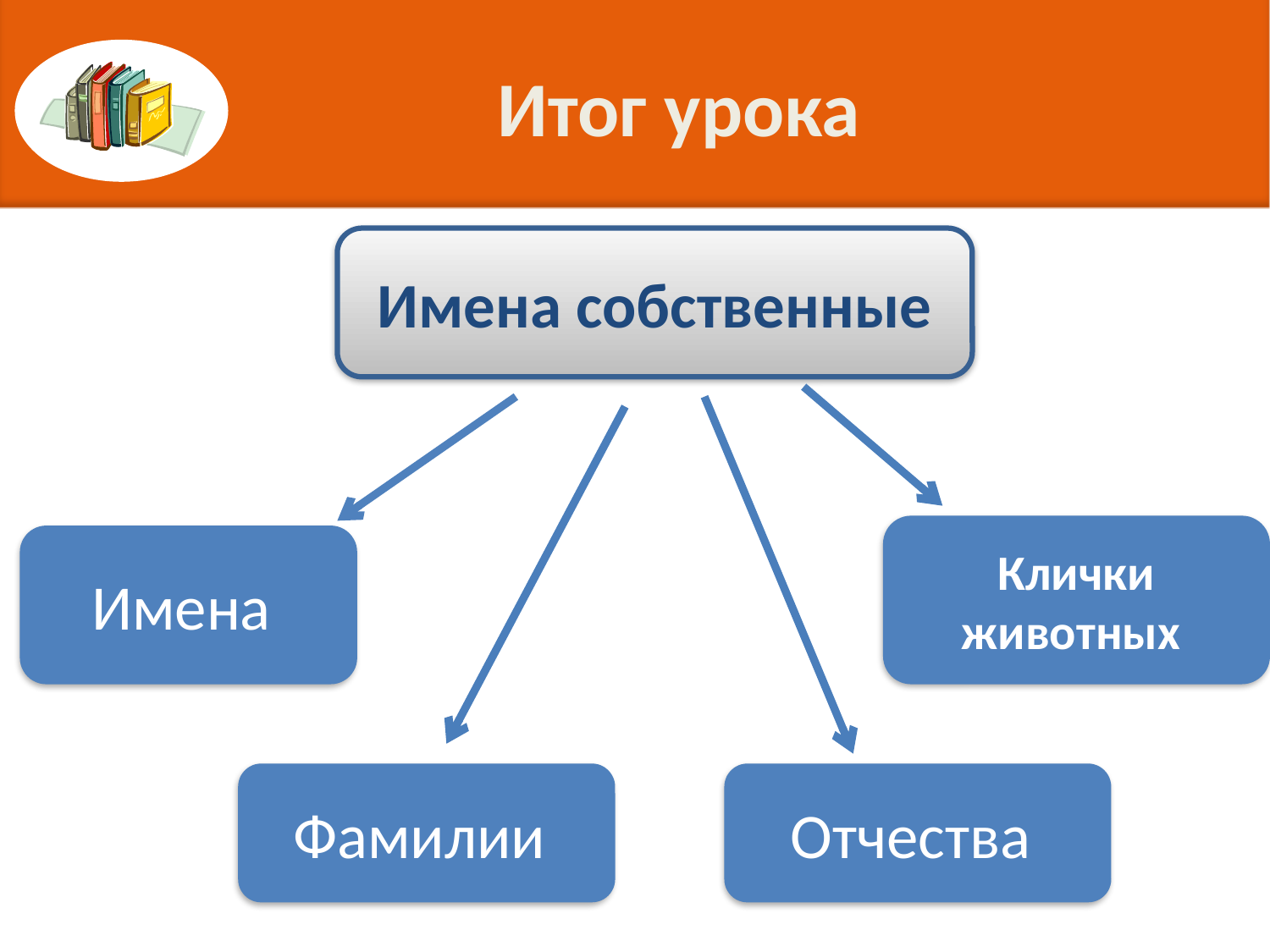

# Итог урока
Имена собственные
Клички животных
Имена
Фамилии
Отчества